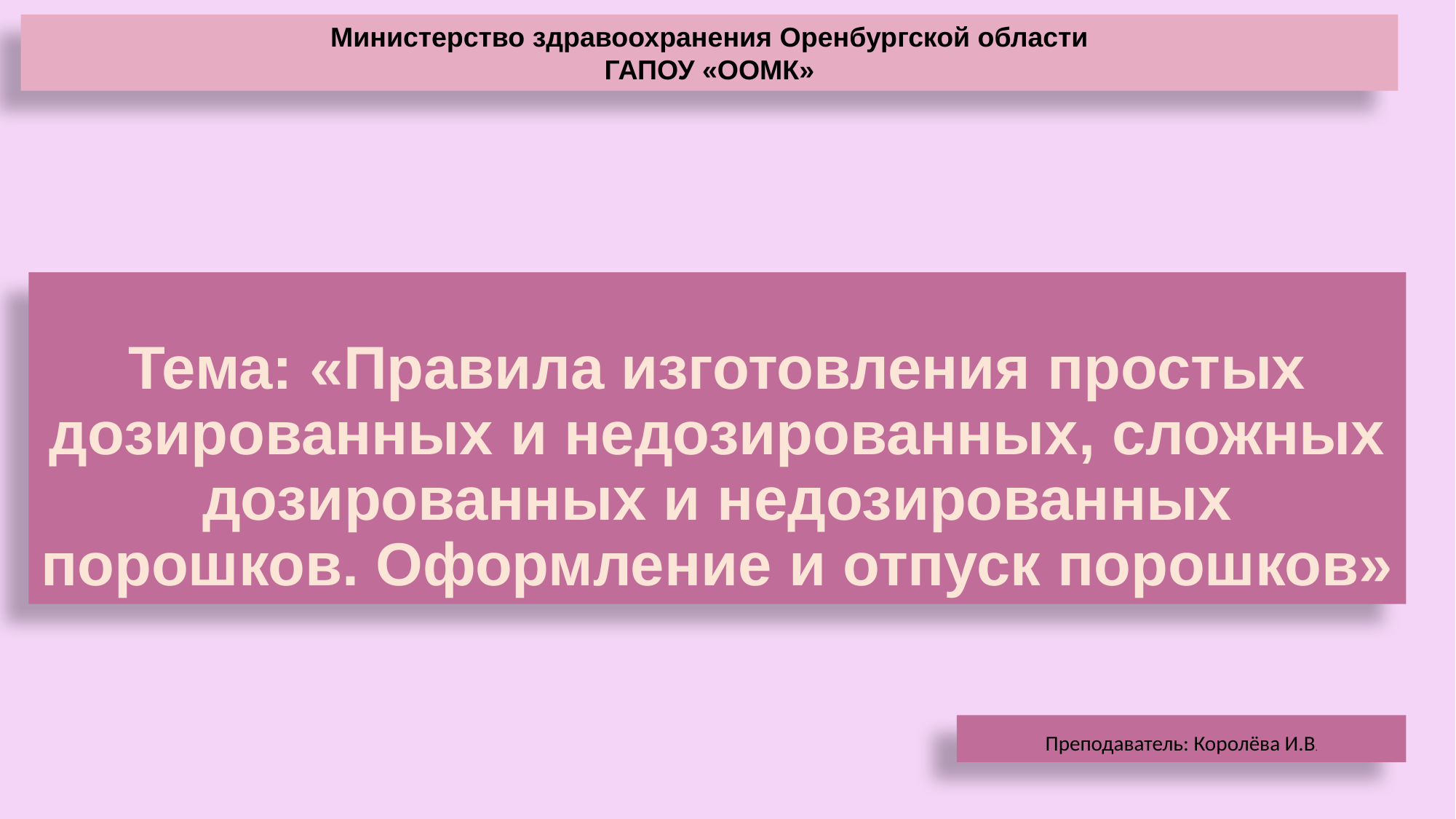

Министерство здравоохранения Оренбургской области
ГАПОУ «ООМК»
# Тема: «Правила изготовления простых дозированных и недозированных, сложных дозированных и недозированных порошков. Оформление и отпуск порошков»

Преподаватель: Королёва И.В.